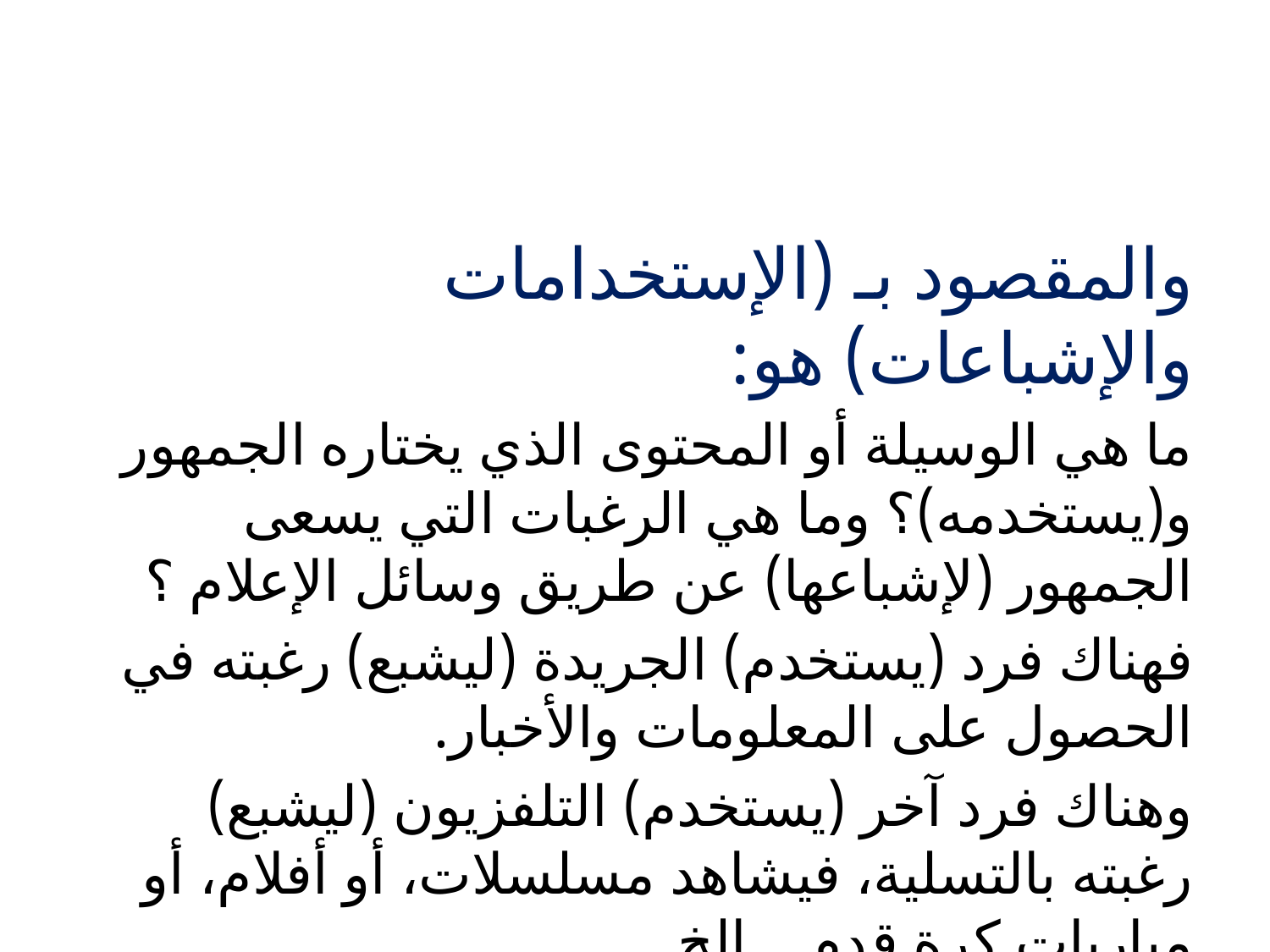

#
والمقصود بـ (الإستخدامات والإشباعات) هو:
ما هي الوسيلة أو المحتوى الذي يختاره الجمهور و(يستخدمه)؟ وما هي الرغبات التي يسعى الجمهور (لإشباعها) عن طريق وسائل الإعلام ؟
فهناك فرد (يستخدم) الجريدة (ليشبع) رغبته في الحصول على المعلومات والأخبار.
وهناك فرد آخر (يستخدم) التلفزيون (ليشبع) رغبته بالتسلية، فيشاهد مسلسلات، أو أفلام، أو مباريات كرة قدم ...إلخ.